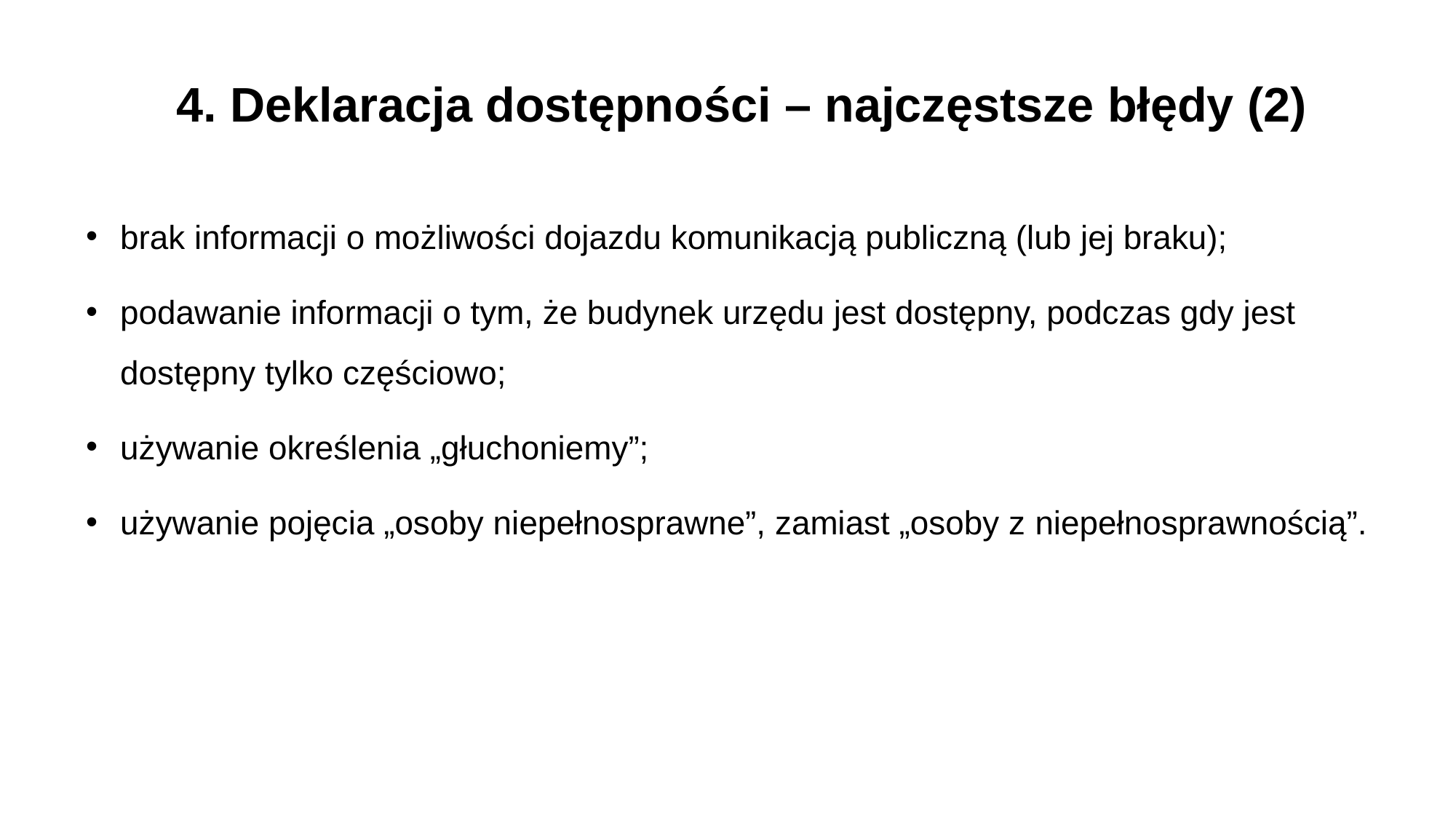

4. Deklaracja dostępności – najczęstsze błędy (2)
brak informacji o możliwości dojazdu komunikacją publiczną (lub jej braku);
podawanie informacji o tym, że budynek urzędu jest dostępny, podczas gdy jest dostępny tylko częściowo;
używanie określenia „głuchoniemy”;
używanie pojęcia „osoby niepełnosprawne”, zamiast „osoby z niepełnosprawnością”.